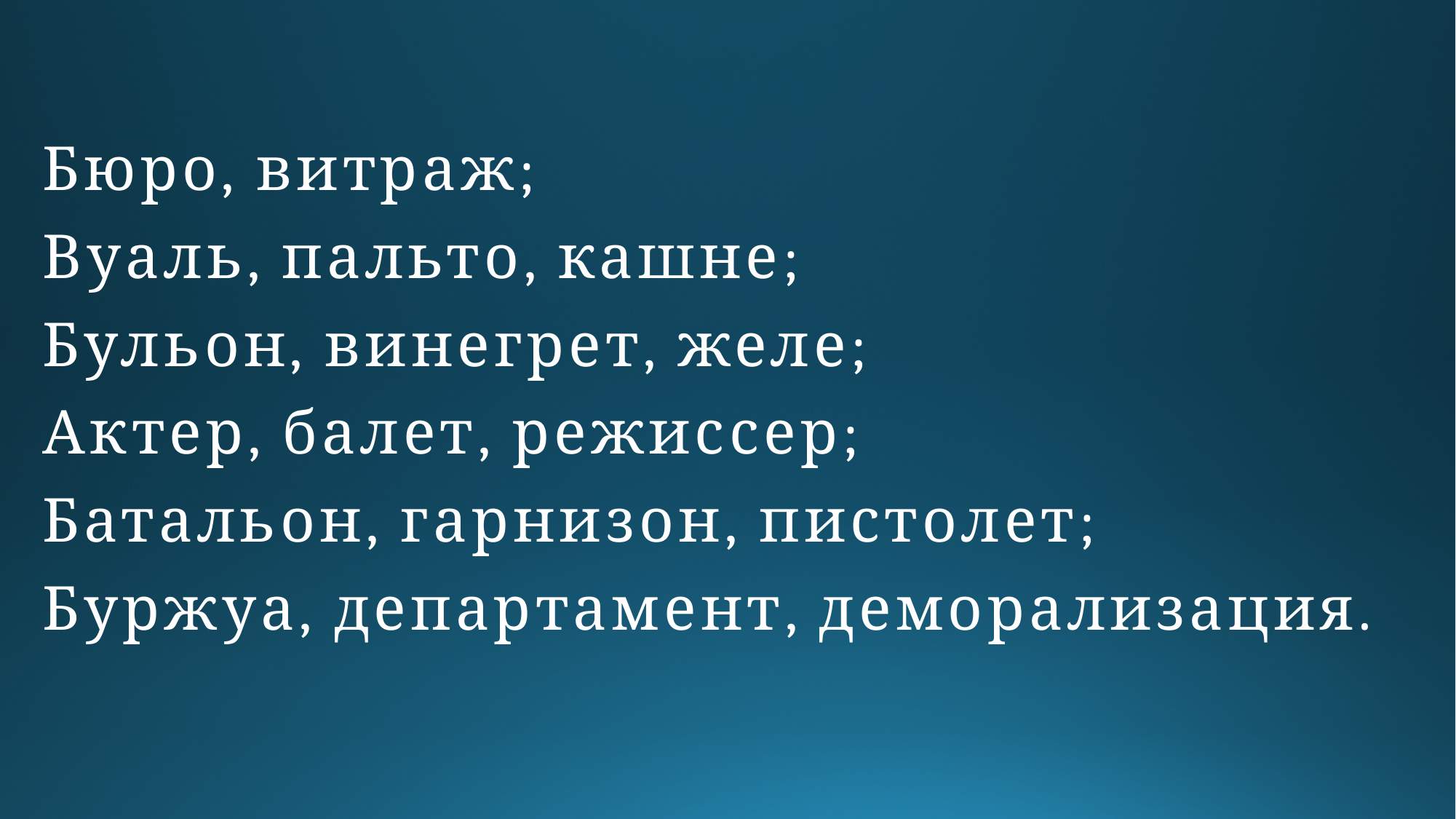

Бюро, витраж;
Вуаль, пальто, кашне;
Бульон, винегрет, желе;
Актер, балет, режиссер;
Батальон, гарнизон, пистолет;
Буржуа, департамент, деморализация.